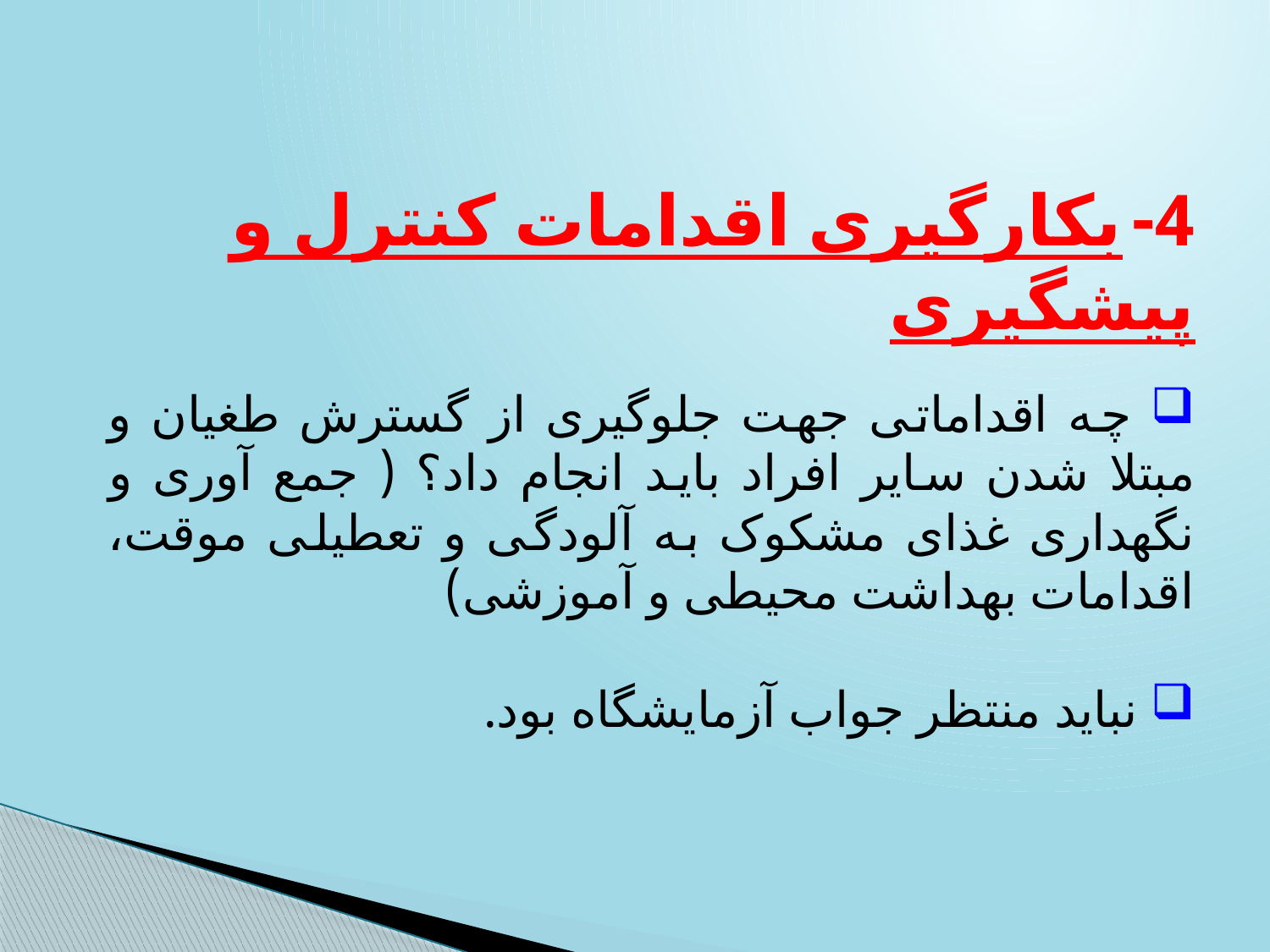

4- بکارگیری اقدامات کنترل و پیشگیری

 چه اقداماتی جهت جلوگیری از گسترش طغیان و مبتلا شدن سایر افراد باید انجام داد؟ ( جمع آوری و نگهداری غذای مشکوک به آلودگی و تعطیلی موقت، اقدامات بهداشت محیطی و آموزشی)

 نباید منتظر جواب آزمایشگاه بود.